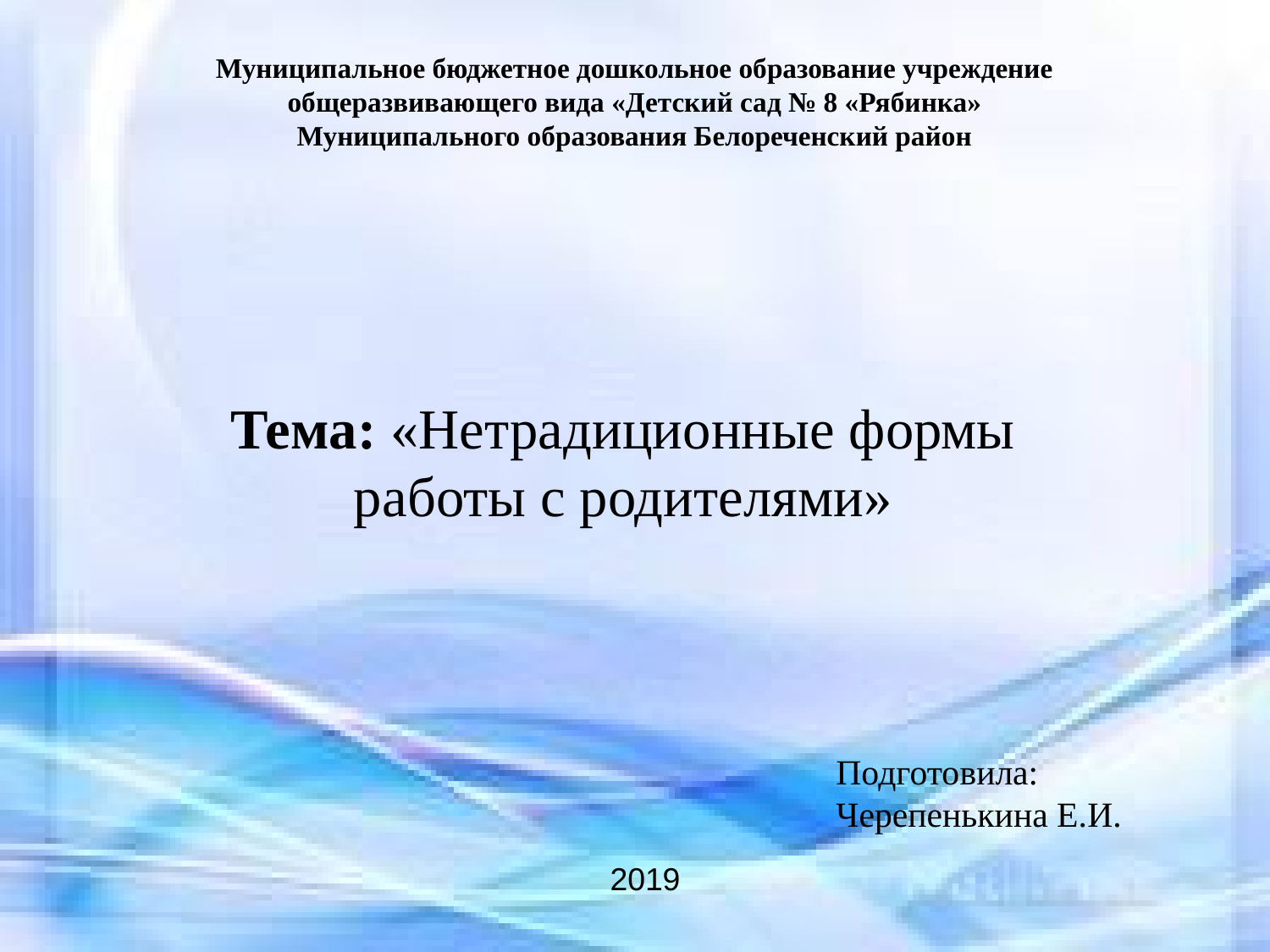

# Муниципальное бюджетное дошкольное образование учреждение общеразвивающего вида «Детский сад № 8 «Рябинка» Муниципального образования Белореченский район

Тема: «Нетрадиционные формы работы с родителями»

Подготовила: Черепенькина Е.И.
                 2019